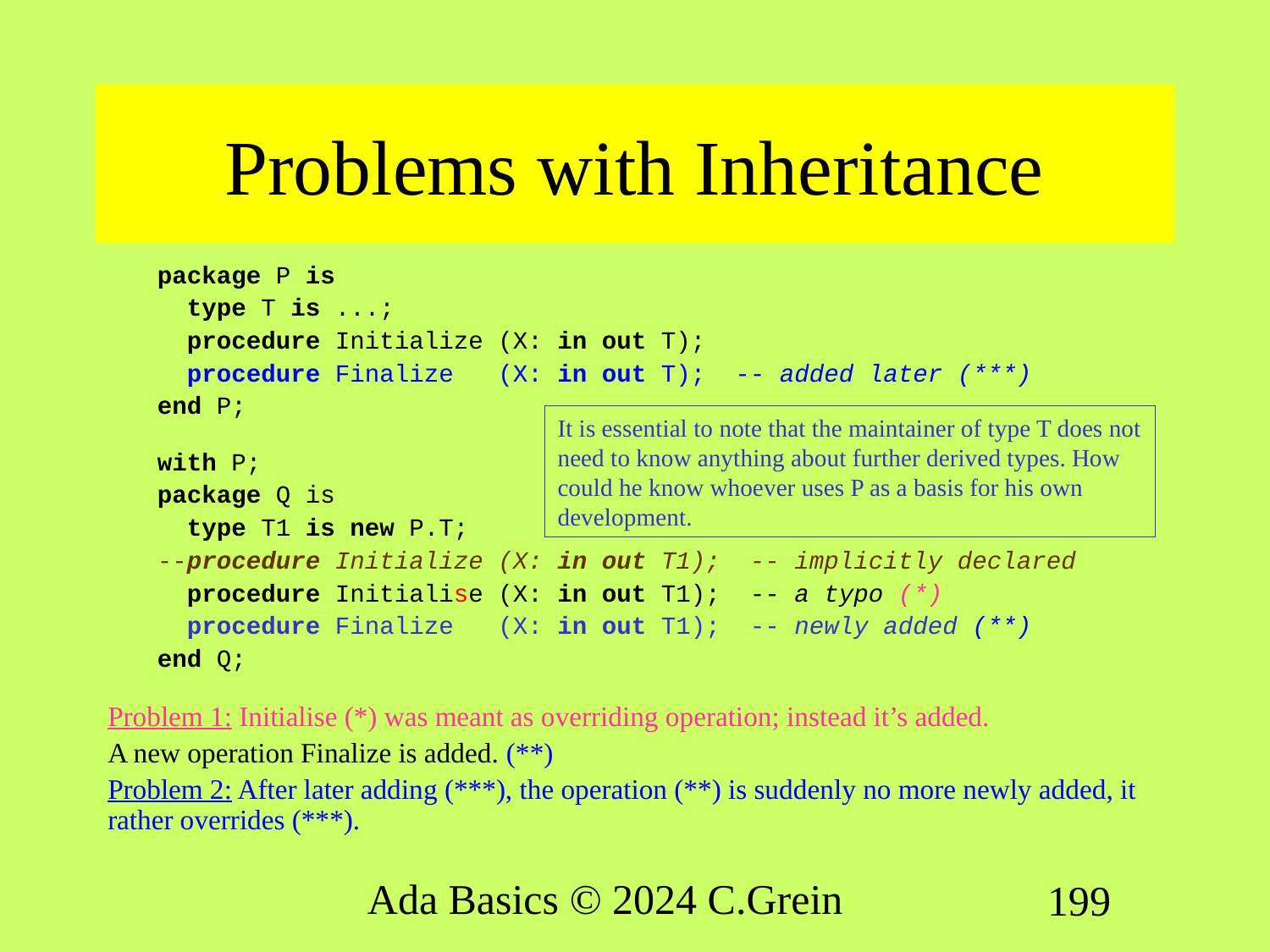

# Problems with Inheritance
package P is
  type T is ...;
  procedure Initialize (X: in out T);
  procedure Finalize   (X: in out T);  -- added later (***)
end P;

with P;
package Q is
  type T1 is new P.T;
--procedure Initialize (X: in out T1);  -- implicitly declared
  procedure Initialise (X: in out T1);  -- a typo (*)
  procedure Finalize   (X: in out T1);  -- newly added (**)
end Q;

Problem 1: Initialise (*) was meant as overriding operation; instead it’s added.
A new operation Finalize is added. (**)
Problem 2: After later adding (***), the operation (**) is suddenly no more newly added, it rather overrides (***).
It is essential to note that the maintainer of type T does not need to know anything about further derived types. How could he know whoever uses P as a basis for his own development.
Ada Basics © 2024 C.Grein
199